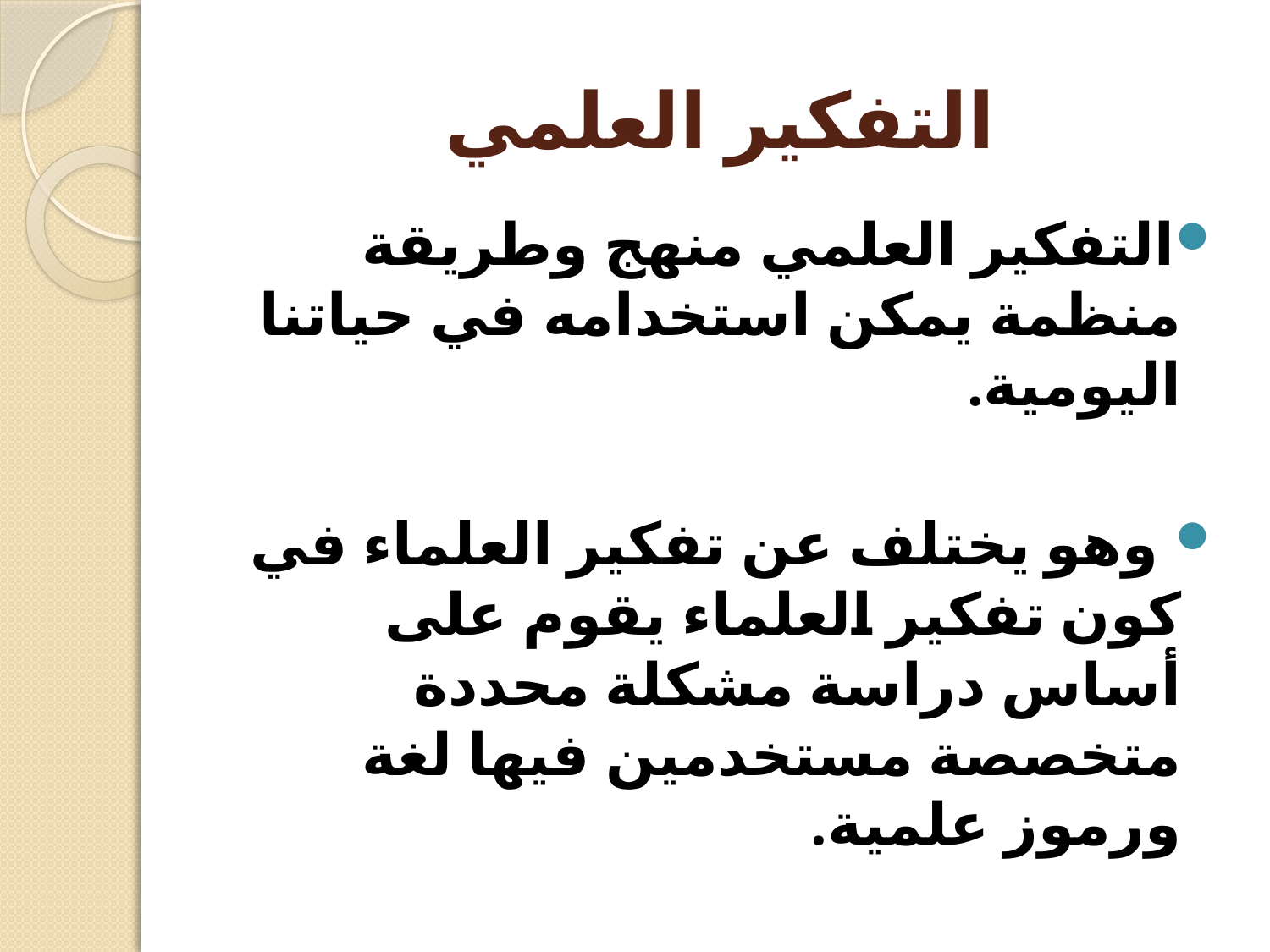

# التفكير العلمي
التفكير العلمي منهج وطريقة منظمة يمكن استخدامه في حياتنا اليومية.

 وهو يختلف عن تفكير العلماء في كون تفكير العلماء يقوم على أساس دراسة مشكلة محددة متخصصة مستخدمين فيها لغة ورموز علمية.